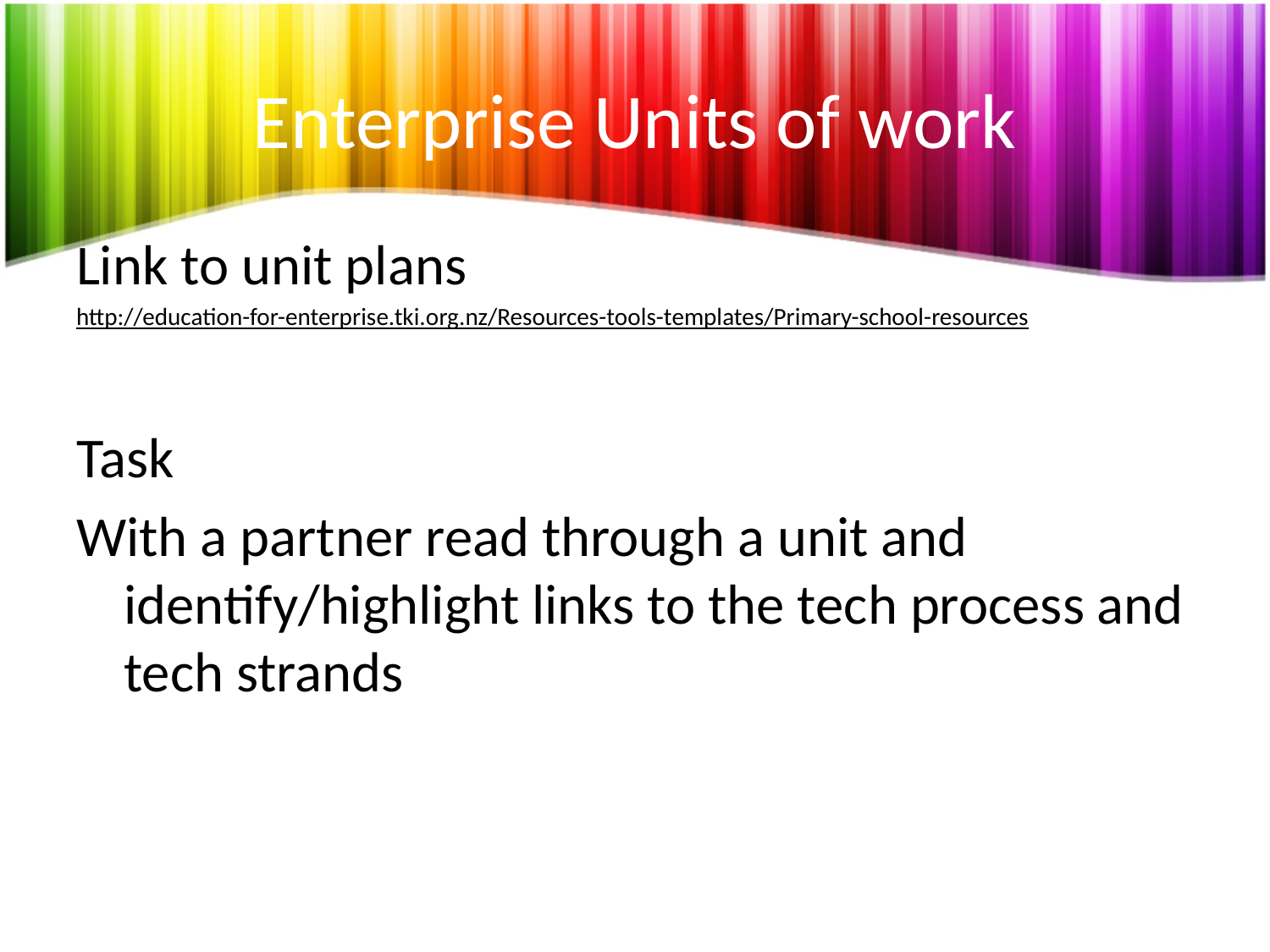

# Enterprise Units of work
Link to unit plans
http://education-for-enterprise.tki.org.nz/Resources-tools-templates/Primary-school-resources

Task
With a partner read through a unit and identify/highlight links to the tech process and tech strands